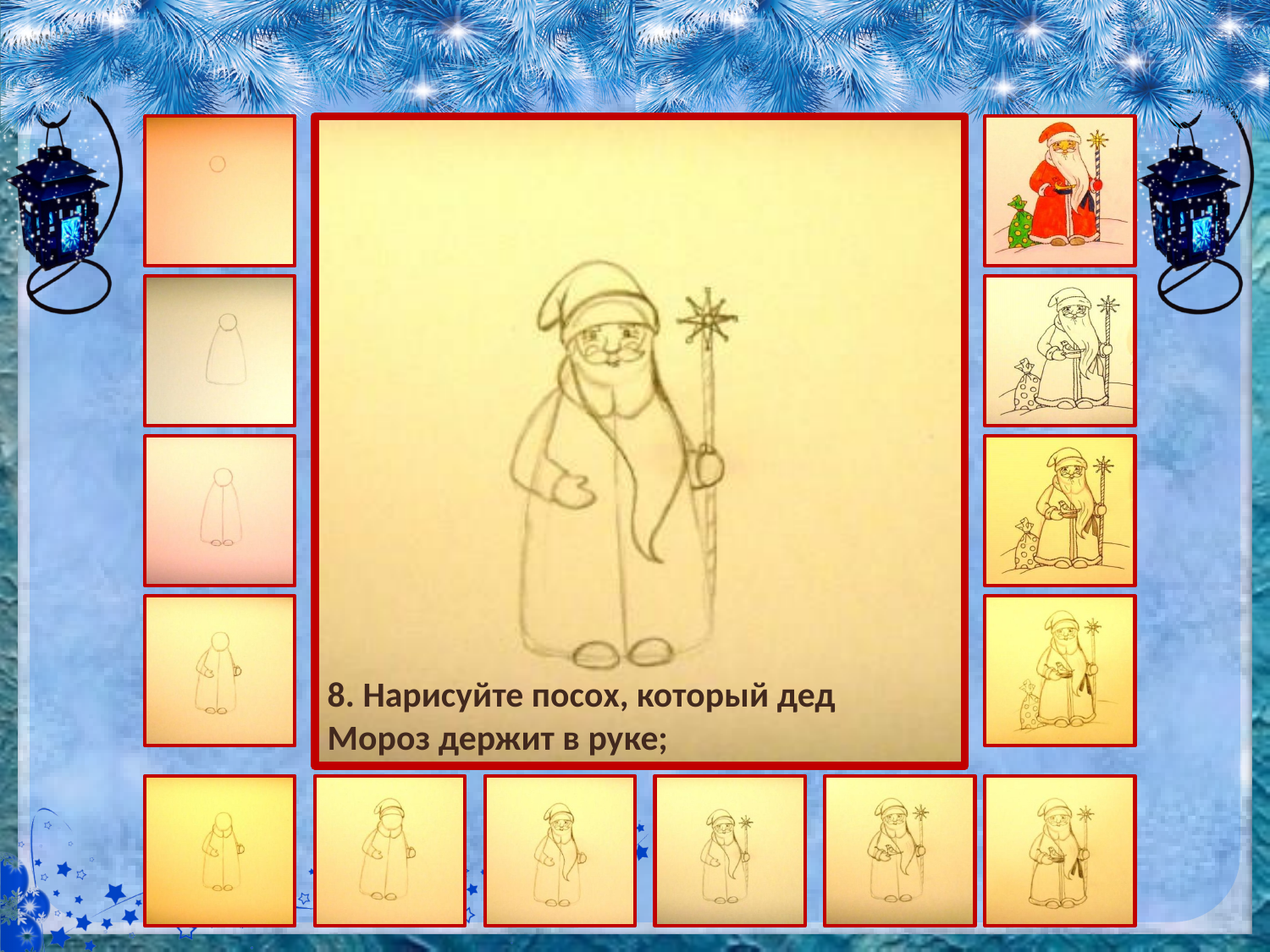

8. Нарисуйте посох, который дед Мороз держит в руке;